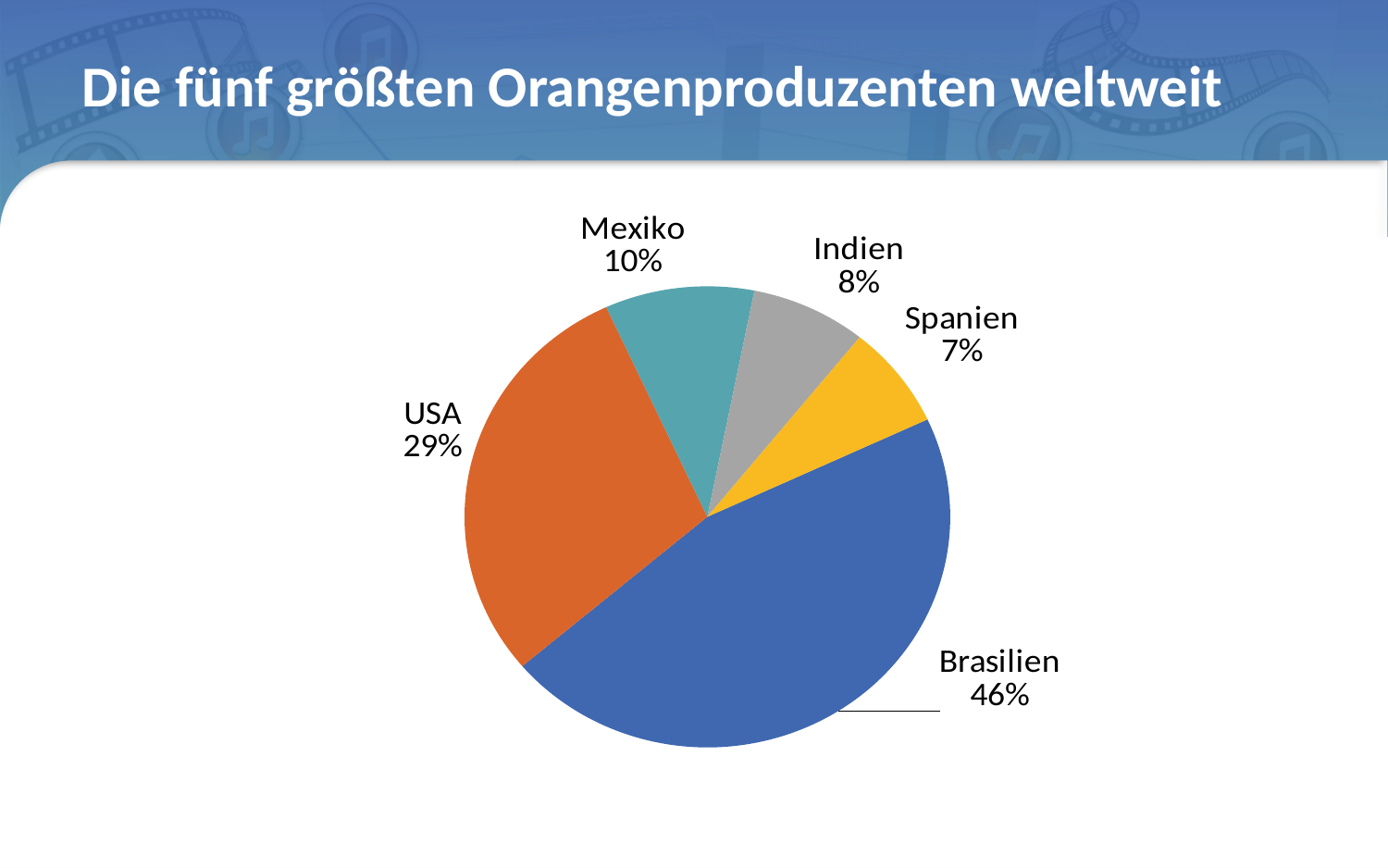

# Die fünf größten Orangenproduzenten weltweit

### Chart

| Category | Menge (in Tsd. t) |
|---|---|
| Brasilien | 18263.0 |
| USA | 11730.0 |
| Mexiko | 3970.0 |
| Indien | 3070.0 |
| Spanien | 2900.0 |